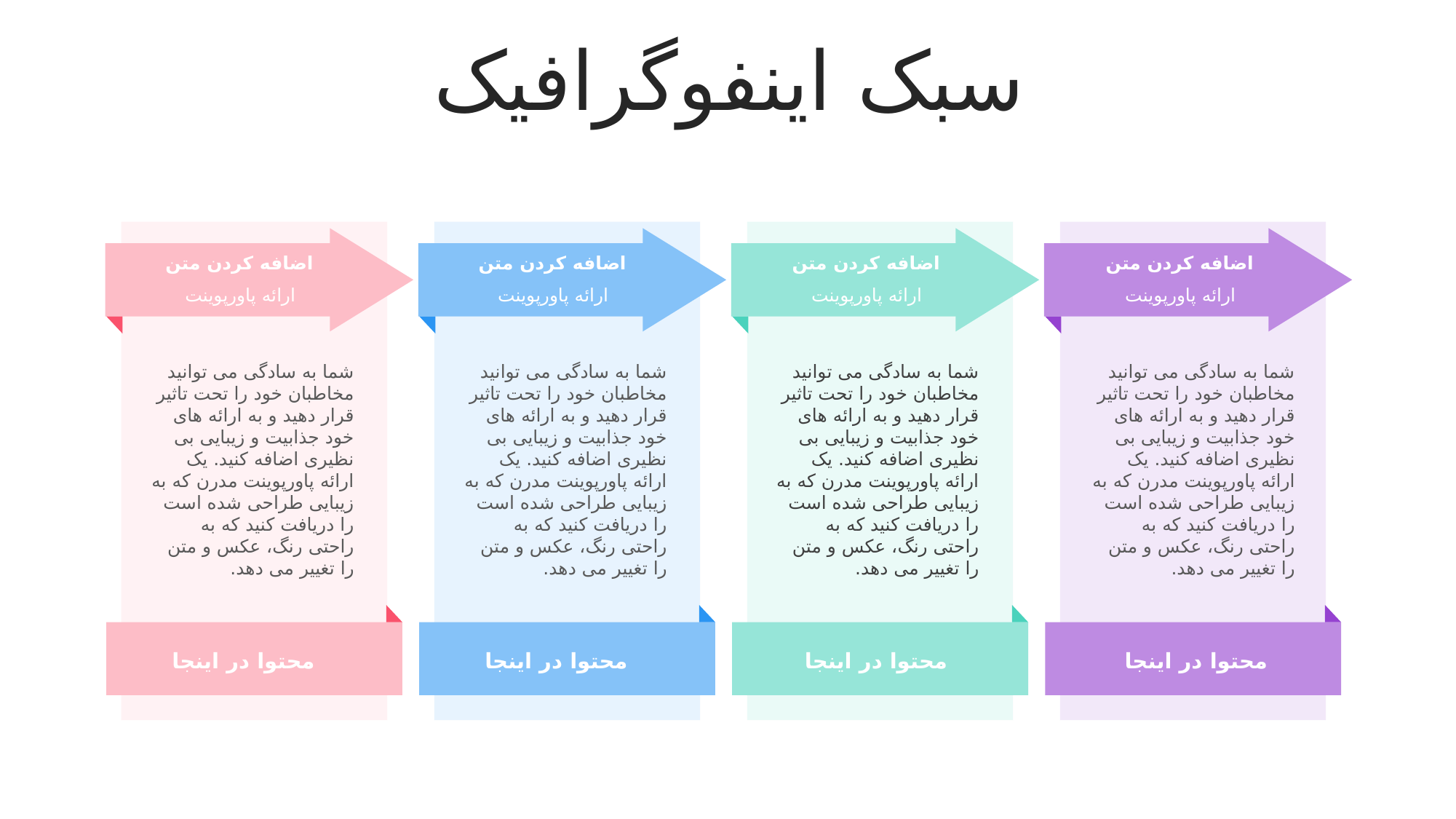

سبک اینفوگرافیک

اضافه کردن متن
ارائه پاورپوینت

اضافه کردن متن
ارائه پاورپوینت
اضافه کردن متن
ارائه پاورپوینت
اضافه کردن متن
ارائه پاورپوینت
شما به سادگی می توانید مخاطبان خود را تحت تاثیر قرار دهید و به ارائه های خود جذابیت و زیبایی بی نظیری اضافه کنید. یک ارائه پاورپوینت مدرن که به زیبایی طراحی شده است را دریافت کنید که به راحتی رنگ، عکس و متن را تغییر می دهد.
شما به سادگی می توانید مخاطبان خود را تحت تاثیر قرار دهید و به ارائه های خود جذابیت و زیبایی بی نظیری اضافه کنید. یک ارائه پاورپوینت مدرن که به زیبایی طراحی شده است را دریافت کنید که به راحتی رنگ، عکس و متن را تغییر می دهد.
شما به سادگی می توانید مخاطبان خود را تحت تاثیر قرار دهید و به ارائه های خود جذابیت و زیبایی بی نظیری اضافه کنید. یک ارائه پاورپوینت مدرن که به زیبایی طراحی شده است را دریافت کنید که به راحتی رنگ، عکس و متن را تغییر می دهد.
شما به سادگی می توانید مخاطبان خود را تحت تاثیر قرار دهید و به ارائه های خود جذابیت و زیبایی بی نظیری اضافه کنید. یک ارائه پاورپوینت مدرن که به زیبایی طراحی شده است را دریافت کنید که به راحتی رنگ، عکس و متن را تغییر می دهد.

محتوا در اینجا
محتوا در اینجا
محتوا در اینجا
محتوا در اینجا